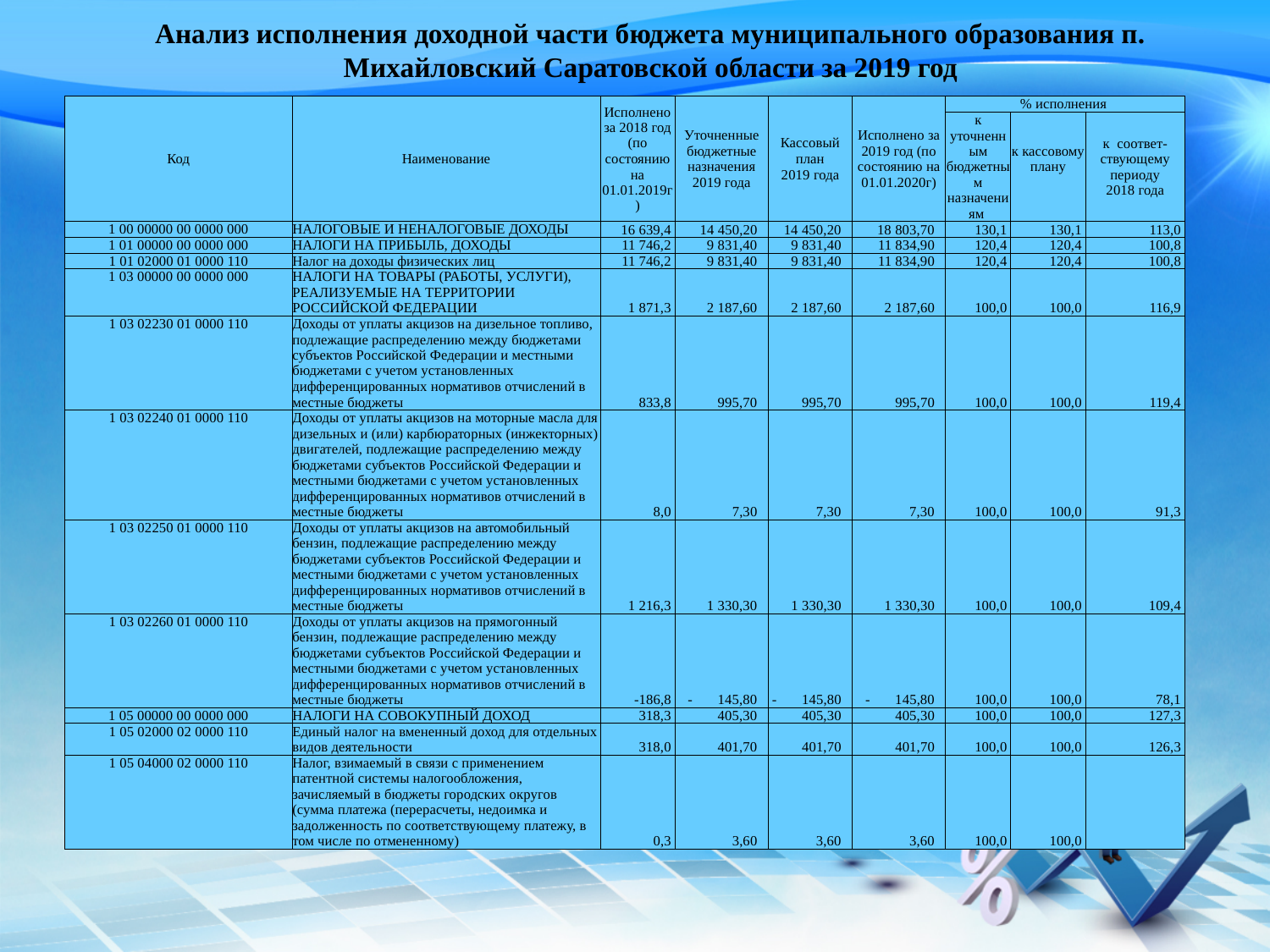

# Анализ исполнения доходной части бюджета муниципального образования п. Михайловский Саратовской области за 2019 год
| Код | Наименование | Исполнено за 2018 год (по состоянию на 01.01.2019г) | Уточненные бюджетные назначения 2019 года | Кассовый план 2019 года | Исполнено за 2019 год (по состоянию на 01.01.2020г) | % исполнения |  |  |
| --- | --- | --- | --- | --- | --- | --- | --- | --- |
|  |  |  |  |  |  | к уточненным бюджетным назначениям | к кассовому плану | к соответ-ствующему периоду 2018 года |
| 1 00 00000 00 0000 000 | НАЛОГОВЫЕ И НЕНАЛОГОВЫЕ ДОХОДЫ | 16 639,4 | 14 450,20 | 14 450,20 | 18 803,70 | 130,1 | 130,1 | 113,0 |
| 1 01 00000 00 0000 000 | НАЛОГИ НА ПРИБЫЛЬ, ДОХОДЫ | 11 746,2 | 9 831,40 | 9 831,40 | 11 834,90 | 120,4 | 120,4 | 100,8 |
| 1 01 02000 01 0000 110 | Налог на доходы физических лиц | 11 746,2 | 9 831,40 | 9 831,40 | 11 834,90 | 120,4 | 120,4 | 100,8 |
| 1 03 00000 00 0000 000 | НАЛОГИ НА ТОВАРЫ (РАБОТЫ, УСЛУГИ), РЕАЛИЗУЕМЫЕ НА ТЕРРИТОРИИ РОССИЙСКОЙ ФЕДЕРАЦИИ | 1 871,3 | 2 187,60 | 2 187,60 | 2 187,60 | 100,0 | 100,0 | 116,9 |
| 1 03 02230 01 0000 110 | Доходы от уплаты акцизов на дизельное топливо, подлежащие распределению между бюджетами субъектов Российской Федерации и местными бюджетами с учетом установленных дифференцированных нормативов отчислений в местные бюджеты | 833,8 | 995,70 | 995,70 | 995,70 | 100,0 | 100,0 | 119,4 |
| 1 03 02240 01 0000 110 | Доходы от уплаты акцизов на моторные масла для дизельных и (или) карбюраторных (инжекторных) двигателей, подлежащие распределению между бюджетами субъектов Российской Федерации и местными бюджетами с учетом установленных дифференцированных нормативов отчислений в местные бюджеты | 8,0 | 7,30 | 7,30 | 7,30 | 100,0 | 100,0 | 91,3 |
| 1 03 02250 01 0000 110 | Доходы от уплаты акцизов на автомобильный бензин, подлежащие распределению между бюджетами субъектов Российской Федерации и местными бюджетами с учетом установленных дифференцированных нормативов отчислений в местные бюджеты | 1 216,3 | 1 330,30 | 1 330,30 | 1 330,30 | 100,0 | 100,0 | 109,4 |
| 1 03 02260 01 0000 110 | Доходы от уплаты акцизов на прямогонный бензин, подлежащие распределению между бюджетами субъектов Российской Федерации и местными бюджетами с учетом установленных дифференцированных нормативов отчислений в местные бюджеты | -186,8 | - 145,80 | - 145,80 | - 145,80 | 100,0 | 100,0 | 78,1 |
| 1 05 00000 00 0000 000 | НАЛОГИ НА СОВОКУПНЫЙ ДОХОД | 318,3 | 405,30 | 405,30 | 405,30 | 100,0 | 100,0 | 127,3 |
| 1 05 02000 02 0000 110 | Единый налог на вмененный доход для отдельных видов деятельности | 318,0 | 401,70 | 401,70 | 401,70 | 100,0 | 100,0 | 126,3 |
| 1 05 04000 02 0000 110 | Налог, взимаемый в связи с применением патентной системы налогообложения, зачисляемый в бюджеты городских округов (сумма платежа (перерасчеты, недоимка и задолженность по соответствующему платежу, в том числе по отмененному) | 0,3 | 3,60 | 3,60 | 3,60 | 100,0 | 100,0 |  |